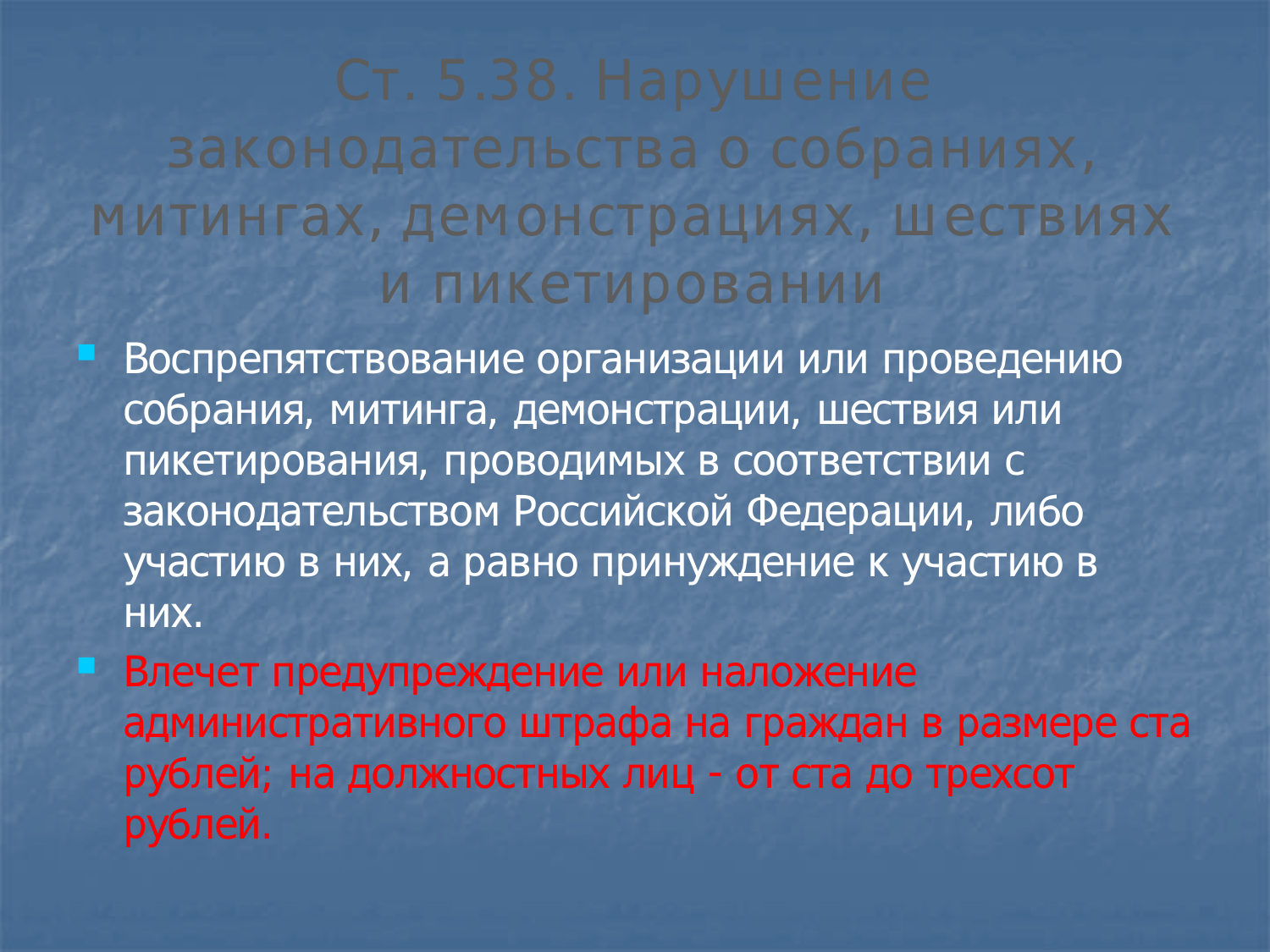

# Ст. 5.38. Нарушение законодательства о собраниях, митингах, демонстрациях, шествиях и пикетировании
Воспрепятствование организации или проведению собрания, митинга, демонстрации, шествия или пикетирования, проводимых в соответствии с законодательством Российской Федерации, либо участию в них, а равно принуждение к участию в них.
Влечет предупреждение или наложение административного штрафа на граждан в размере ста рублей; на должностных лиц - от ста до трехсот рублей.